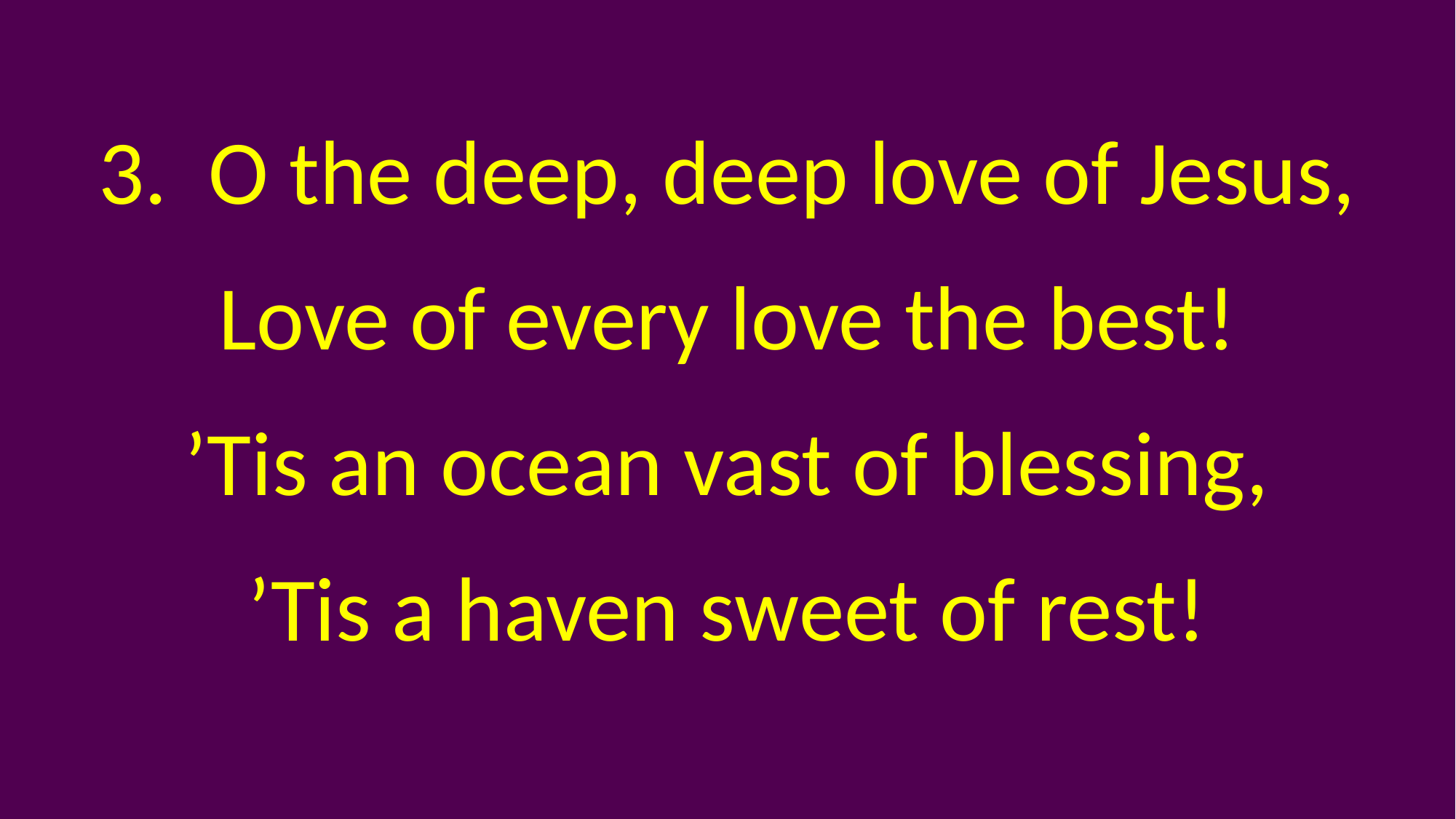

3.  O the deep, deep love of Jesus,
Love of every love the best!
’Tis an ocean vast of blessing,
’Tis a haven sweet of rest!